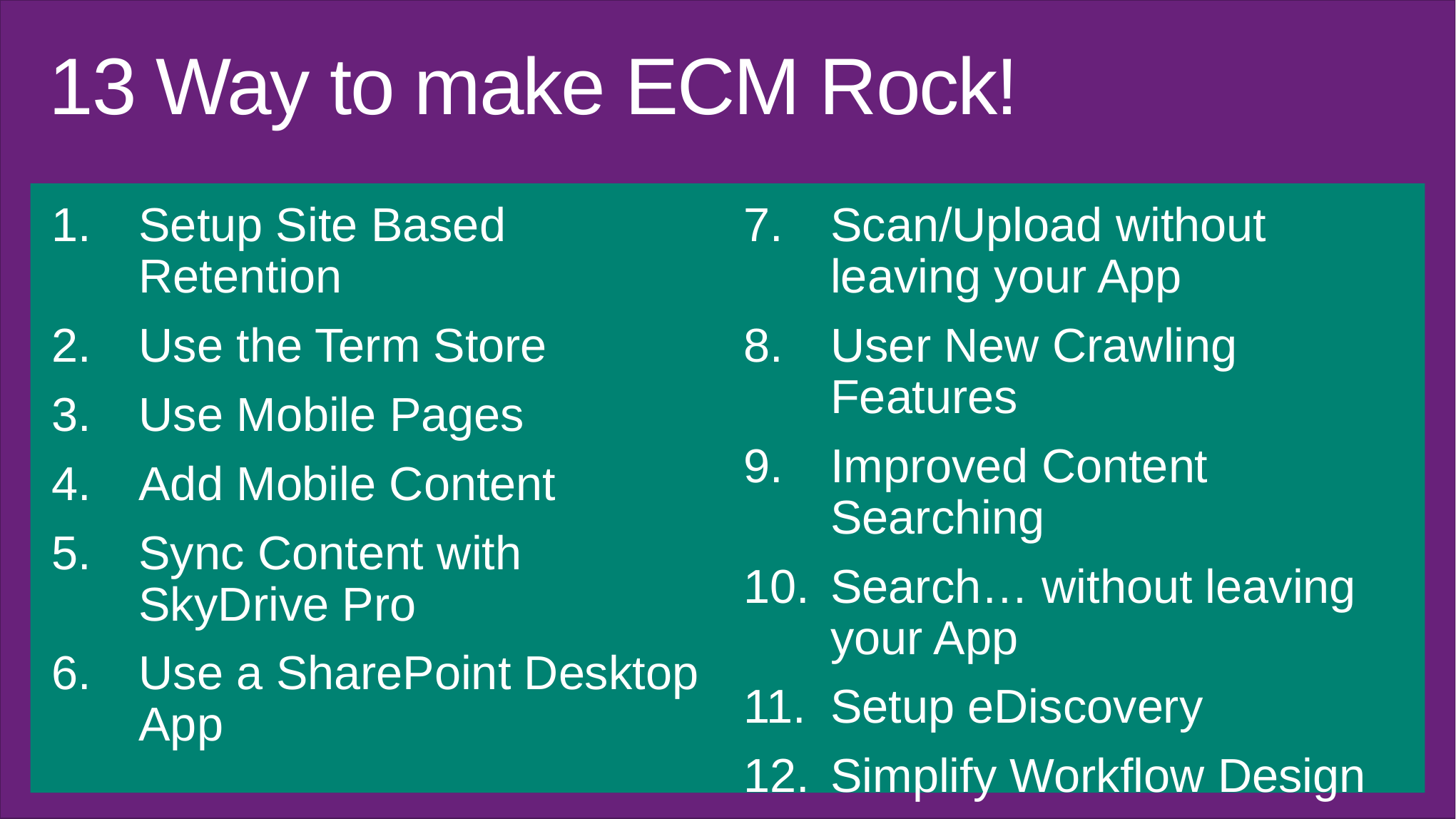

# 13 Way to make ECM Rock!
Setup Site Based Retention
Use the Term Store
Use Mobile Pages
Add Mobile Content
Sync Content with SkyDrive Pro
Use a SharePoint Desktop App

Scan/Upload without leaving your App
User New Crawling Features
Improved Content Searching
Search… without leaving your App
Setup eDiscovery
Simplify Workflow Design
Host Workflow in Azure